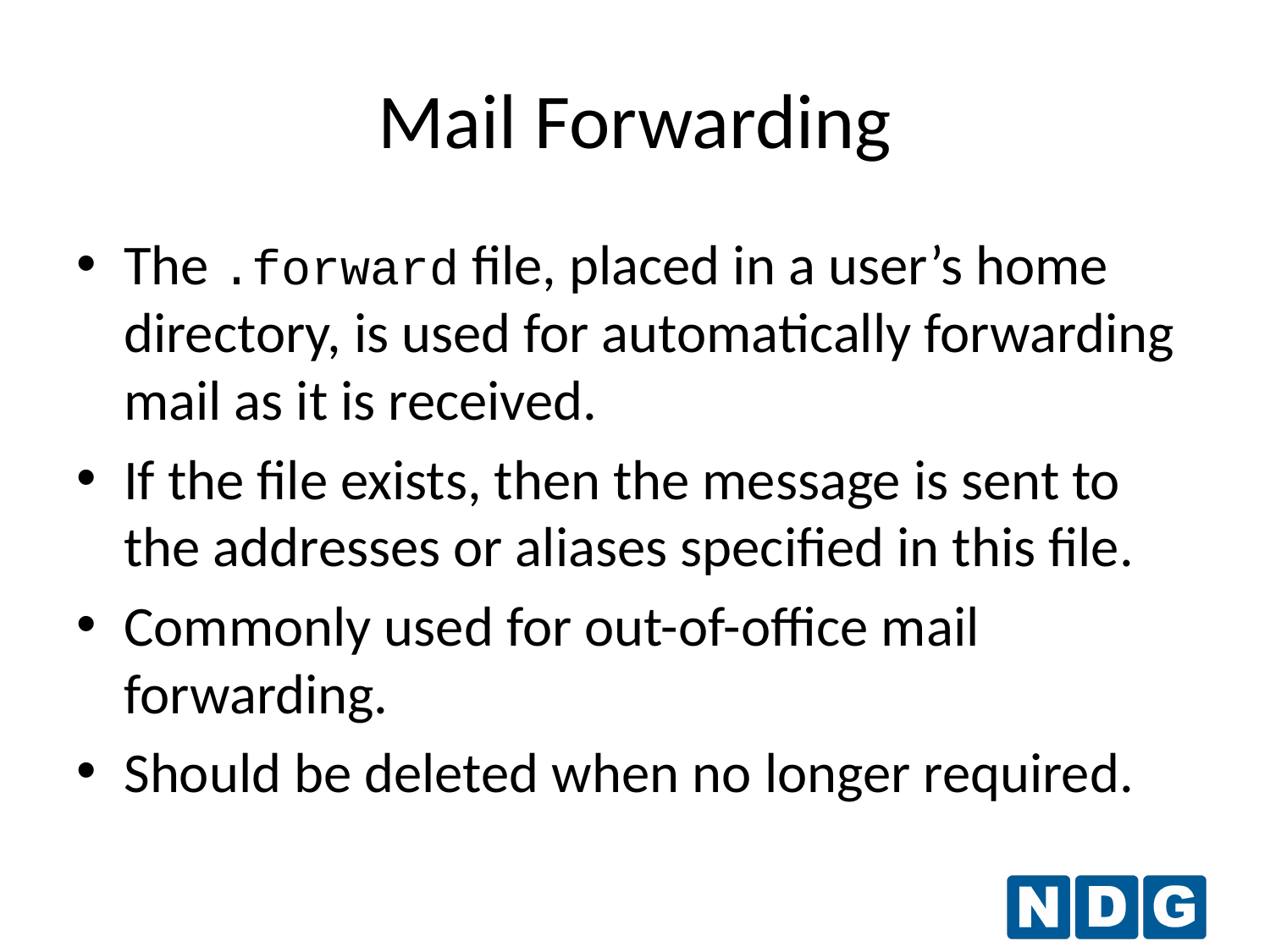

Mail Forwarding
The .forward file, placed in a user’s home directory, is used for automatically forwarding mail as it is received.
If the file exists, then the message is sent to the addresses or aliases specified in this file.
Commonly used for out-of-office mail forwarding.
Should be deleted when no longer required.